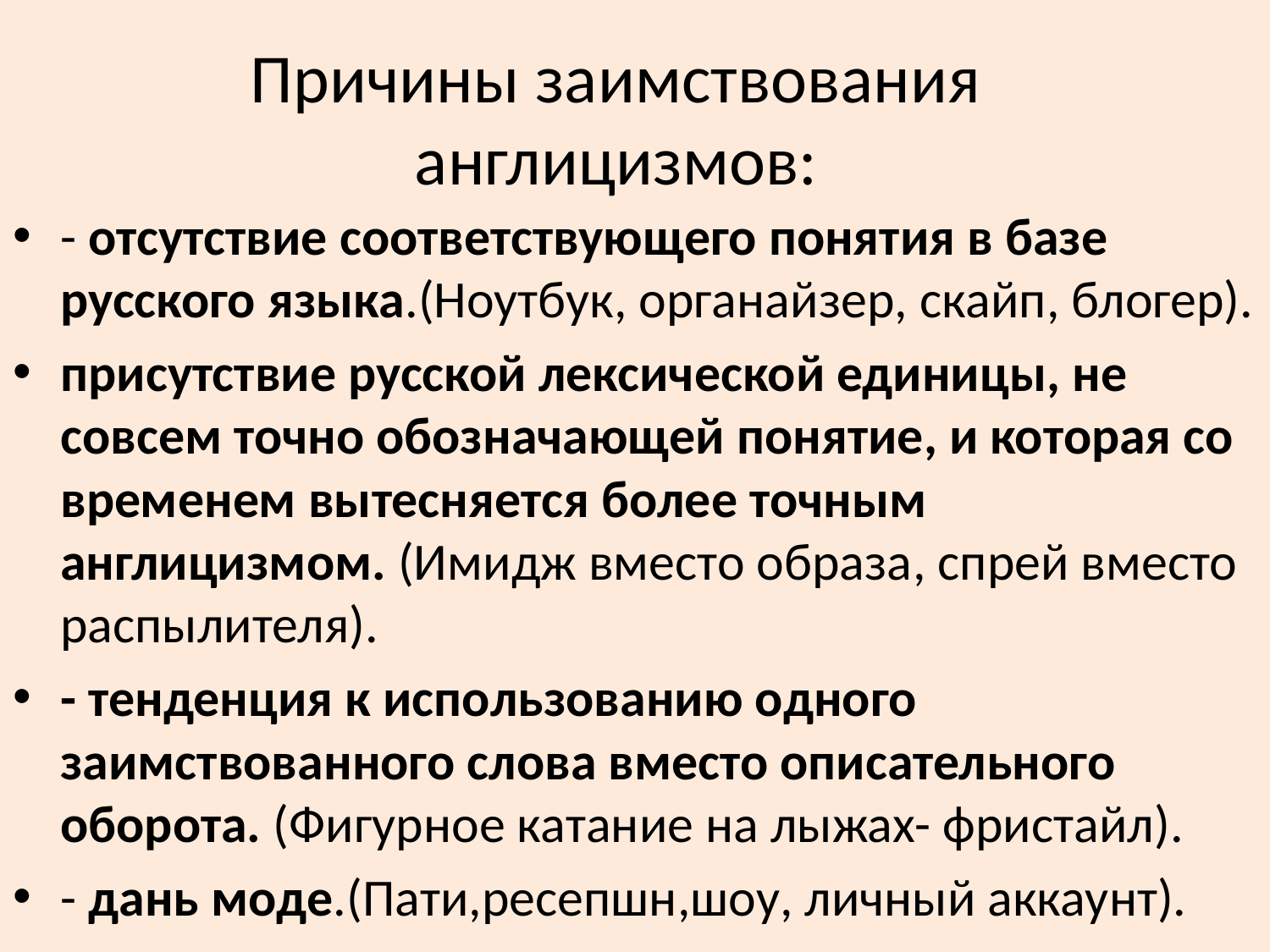

# Причины заимствования англицизмов:
- отсутствие соответствующего понятия в базе русского языка.(Ноутбук, органайзер, скайп, блогер).
присутствие русской лексической единицы, не совсем точно обозначающей понятие, и которая со временем вытесняется более точным англицизмом. (Имидж вместо образа, спрей вместо распылителя).
- тенденция к использованию одного заимствованного слова вместо описательного оборота. (Фигурное катание на лыжах- фристайл).
- дань моде.(Пати,ресепшн,шоу, личный аккаунт).